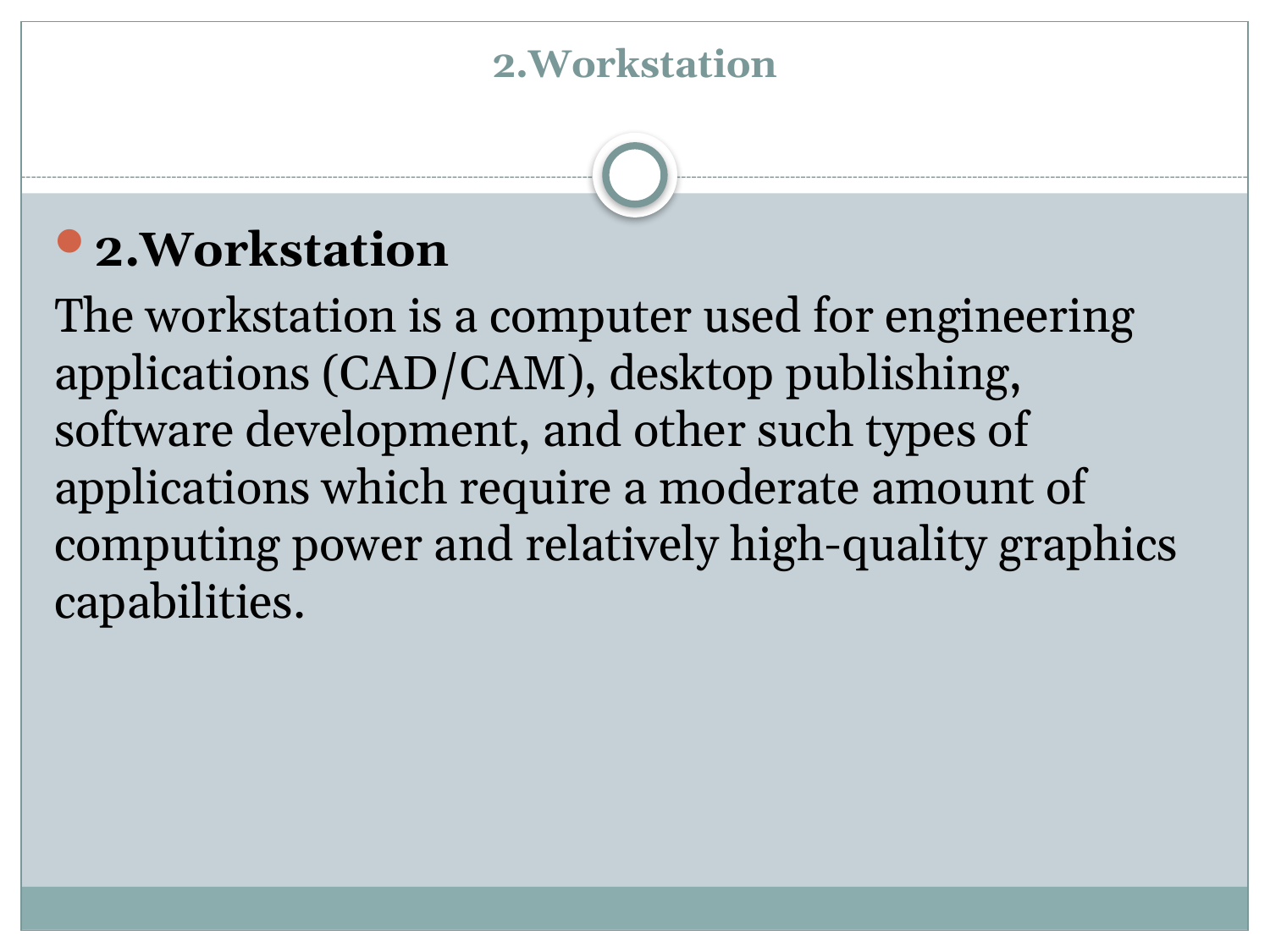

# 2.Workstation
2.Workstation
The workstation is a computer used for engineering applications (CAD/CAM), desktop publishing, software development, and other such types of applications which require a moderate amount of computing power and relatively high-quality graphics capabilities.